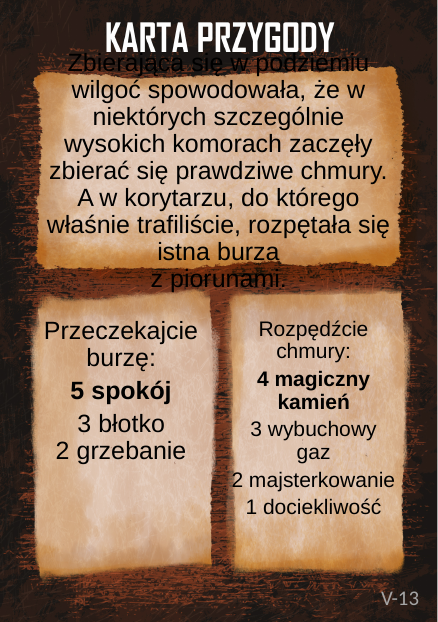

# Zbierająca się w podziemiu wilgoć spowodowała, że w niektórych szczególnie wysokich komorach zaczęły zbierać się prawdziwe chmury. A w korytarzu, do którego właśnie trafiliście, rozpętała się istna burza z piorunami.
Przeczekajcie burzę:
5 spokój
3 błotko
2 grzebanie
Rozpędźcie chmury:
4 magiczny kamień
3 wybuchowy gaz
2 majsterkowanie
1 dociekliwość
V-13